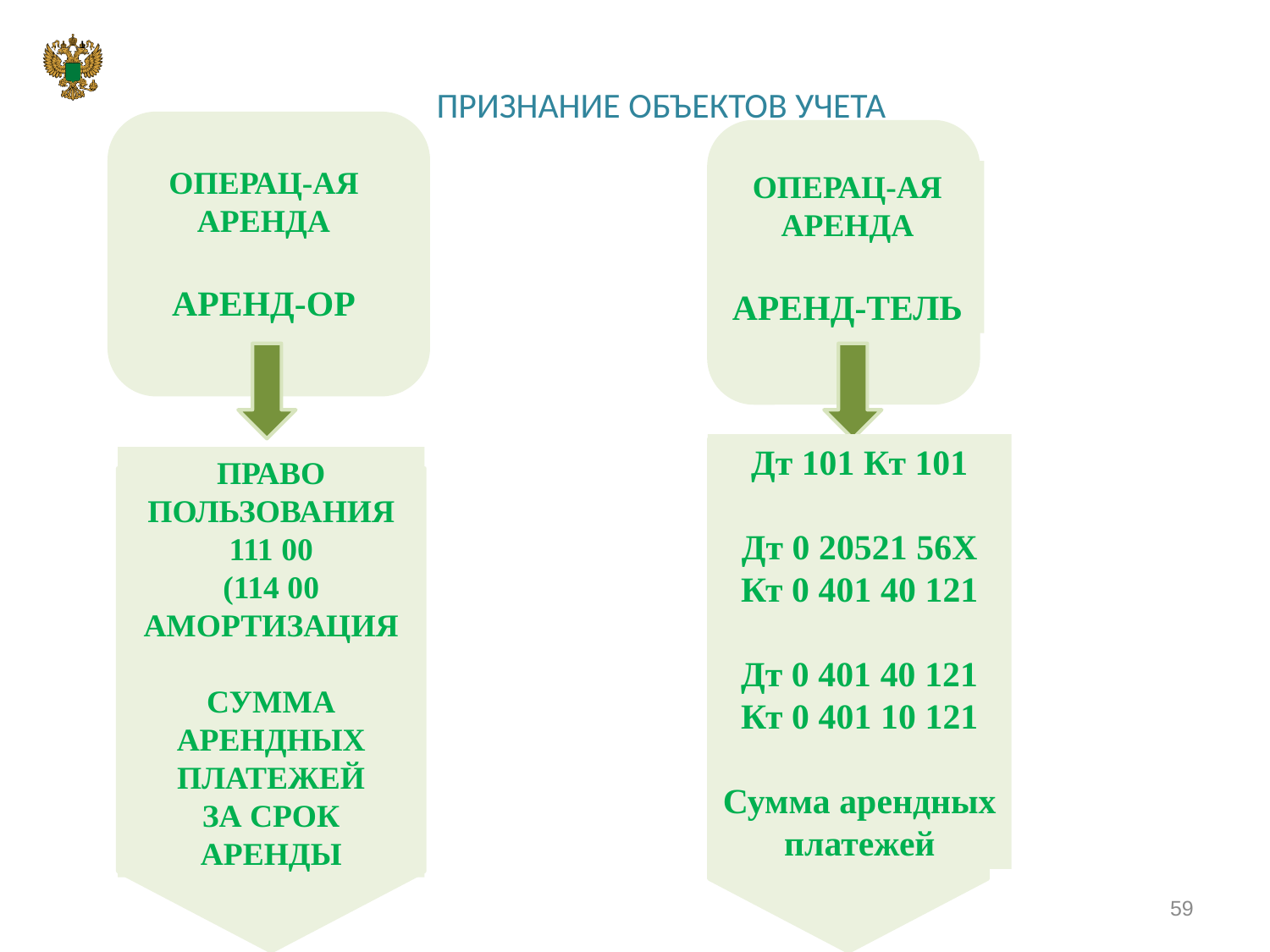

# ПРИЗНАНИЕ ОБЪЕКТОВ УЧЕТА

ОПЕРАЦ-АЯ
АРЕНДА

АРЕНД-ОР
ОПЕРАЦ-АЯ
АРЕНДА

АРЕНД-ТЕЛЬ

Дт 101 Кт 101

Дт 0 20521 56Х
Кт 0 401 40 121

Дт 0 401 40 121
Кт 0 401 10 121

Сумма арендных платежей
ПРАВО
ПОЛЬЗОВАНИЯ
111 00
(114 00 АМОРТИЗАЦИЯ

СУММА АРЕНДНЫХ ПЛАТЕЖЕЙ
ЗА СРОК АРЕНДЫ

59